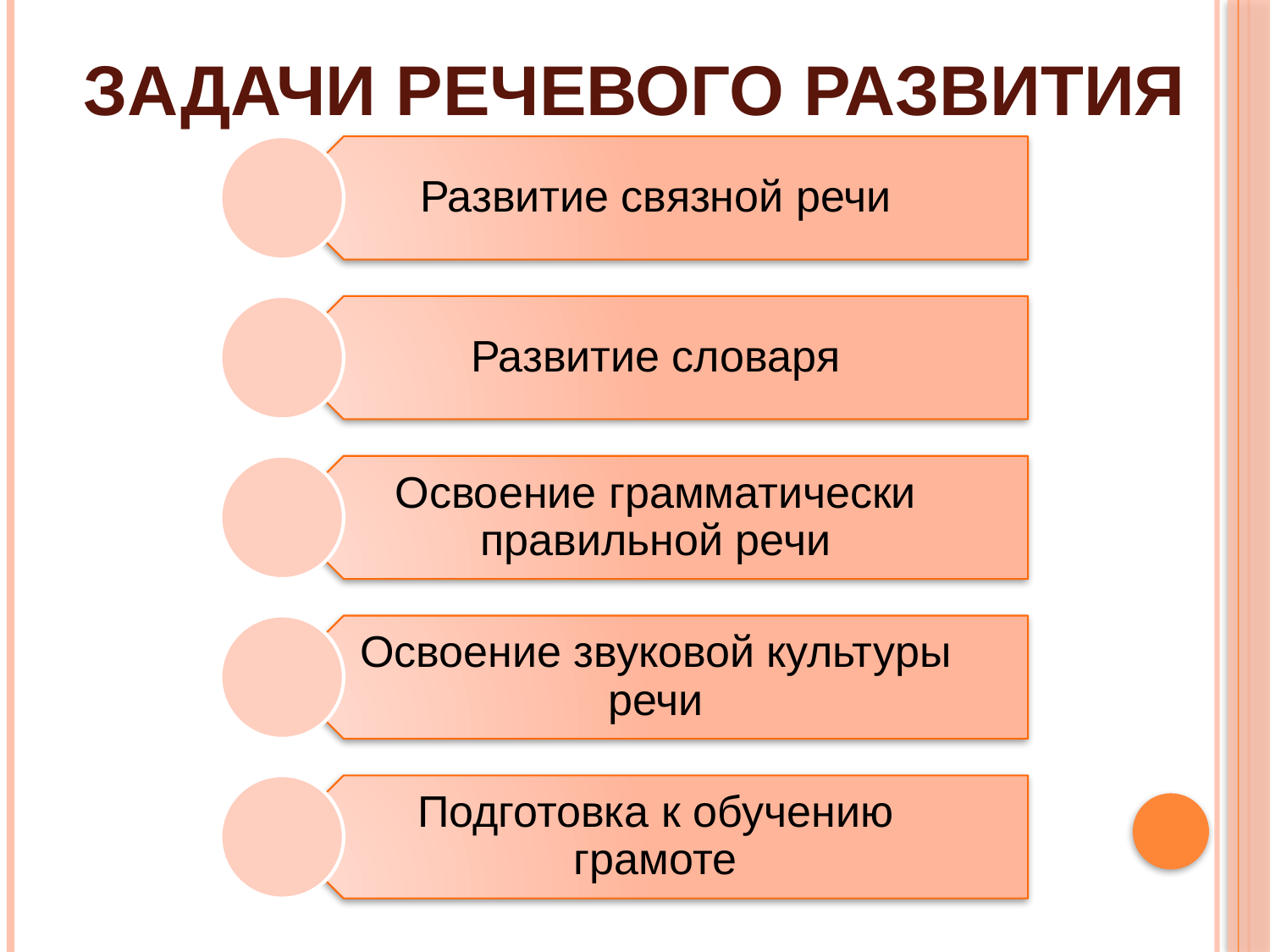

# Задачи речевого развития
Развитие связной речи
Развитие словаря
Освоение грамматически правильной речи
Освоение звуковой культуры речи
Подготовка к обучению грамоте